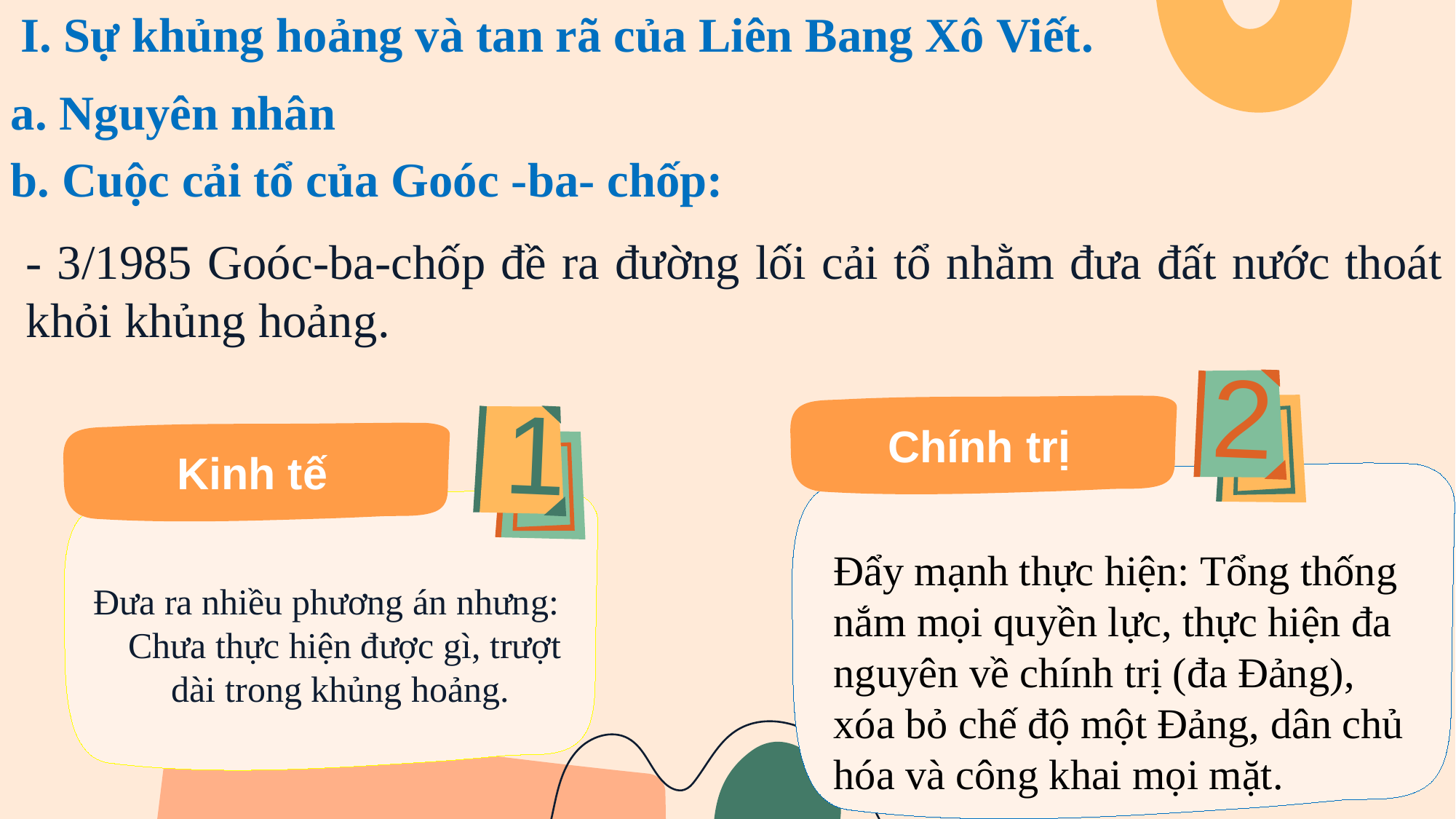

I. Sự khủng hoảng và tan rã của Liên Bang Xô Viết.
a. Nguyên nhân
b. Cuộc cải tổ của Goóc -ba- chốp:
- 3/1985 Goóc-ba-chốp đề ra đường lối cải tổ nhằm đưa đất nước thoát khỏi khủng hoảng.
2

Chính trị
1

Kinh tế

Đẩy mạnh thực hiện: Tổng thống nắm mọi quyền lực, thực hiện đa nguyên về chính trị (đa Đảng), xóa bỏ chế độ một Đảng, dân chủ hóa và công khai mọi mặt.

Đưa ra nhiều phương án nhưng: Chưa thực hiện được gì, trượt dài trong khủng hoảng.